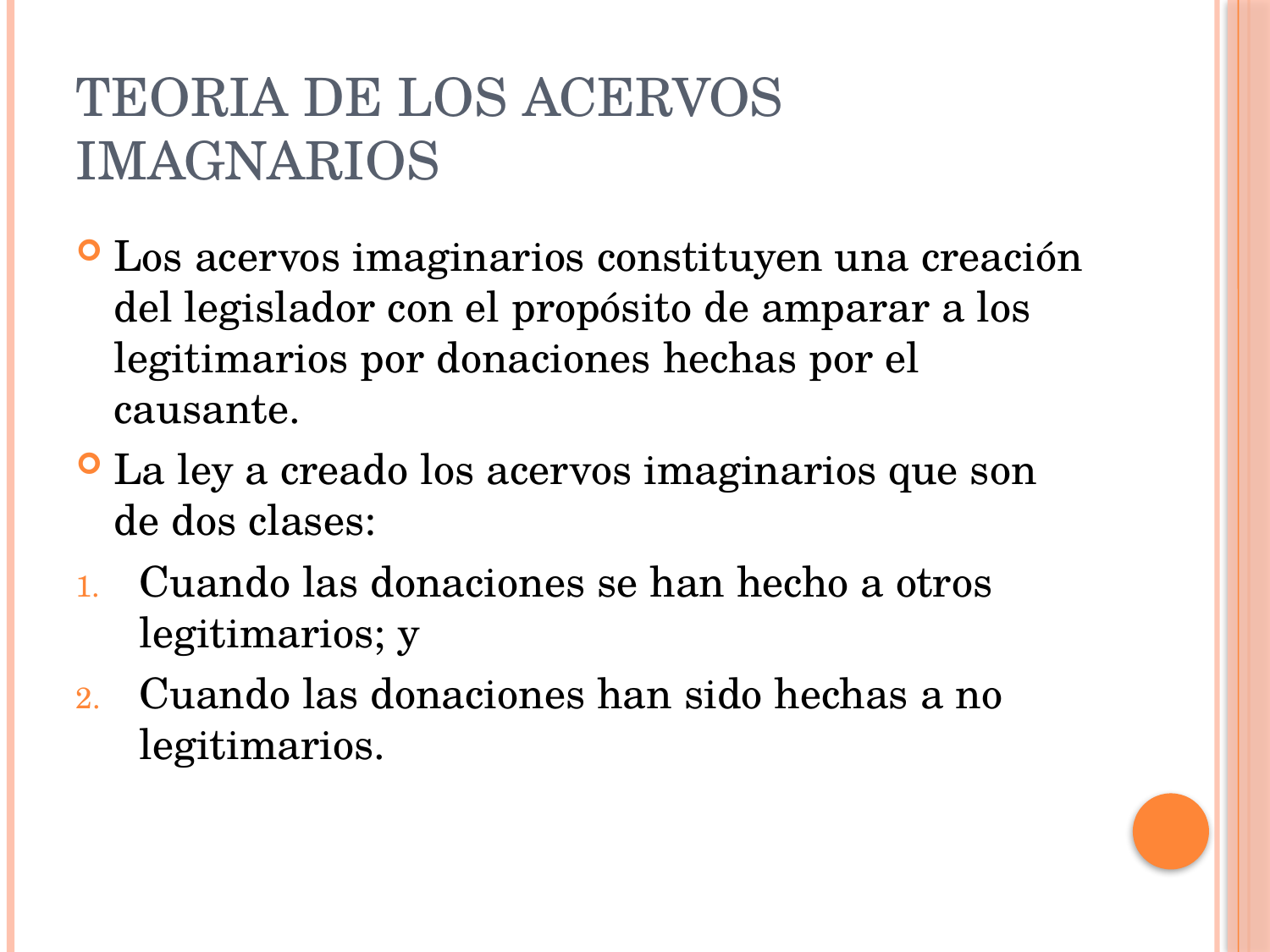

# TEORIA DE LOS ACERVOS IMAGNARIOS
Los acervos imaginarios constituyen una creación del legislador con el propósito de amparar a los legitimarios por donaciones hechas por el causante.
La ley a creado los acervos imaginarios que son de dos clases:
Cuando las donaciones se han hecho a otros legitimarios; y
Cuando las donaciones han sido hechas a no legitimarios.